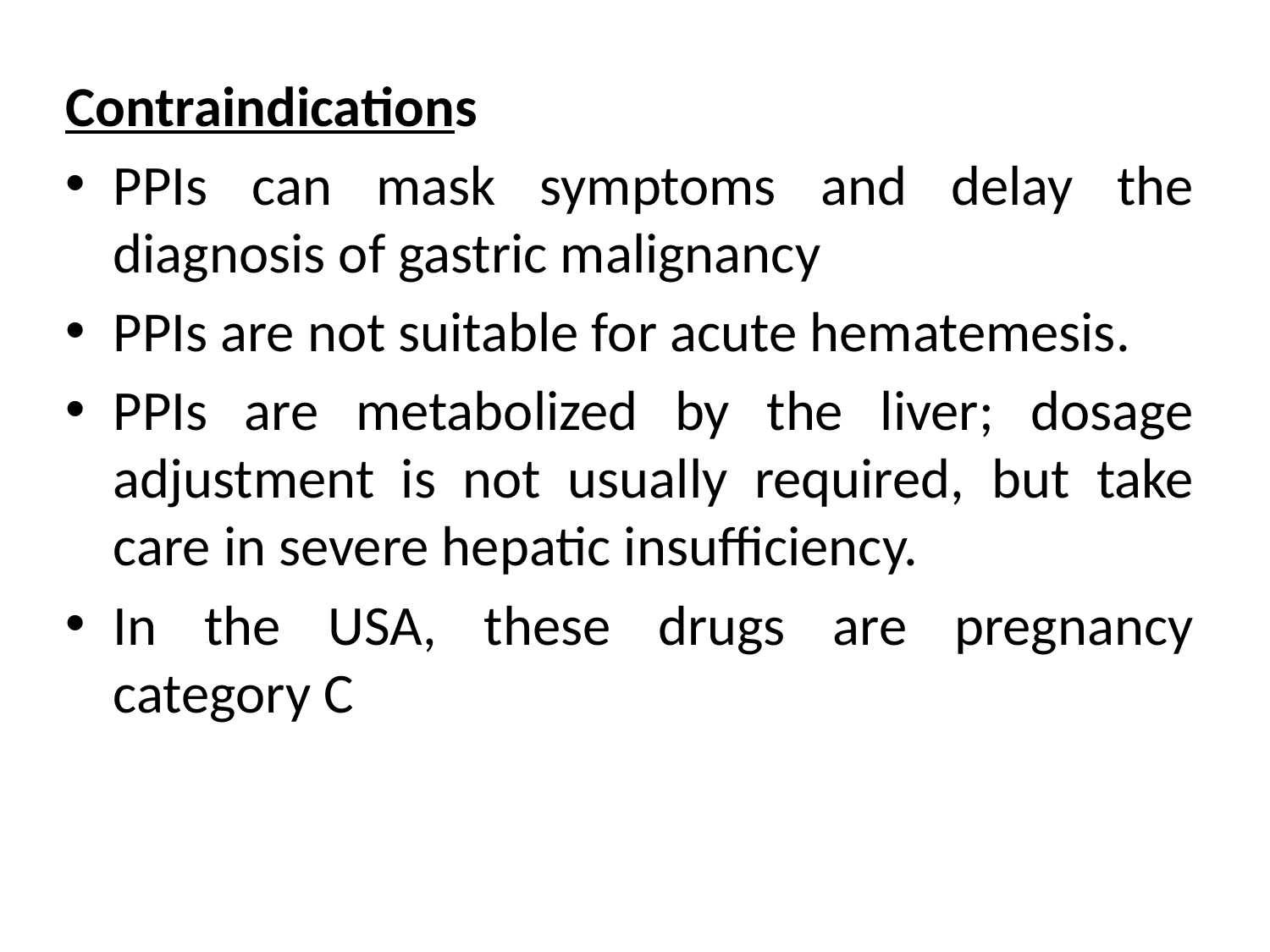

Contraindications
PPIs can mask symptoms and delay the diagnosis of gastric malignancy
PPIs are not suitable for acute hematemesis.
PPIs are metabolized by the liver; dosage adjustment is not usually required, but take care in severe hepatic insufficiency.
In the USA, these drugs are pregnancy category C